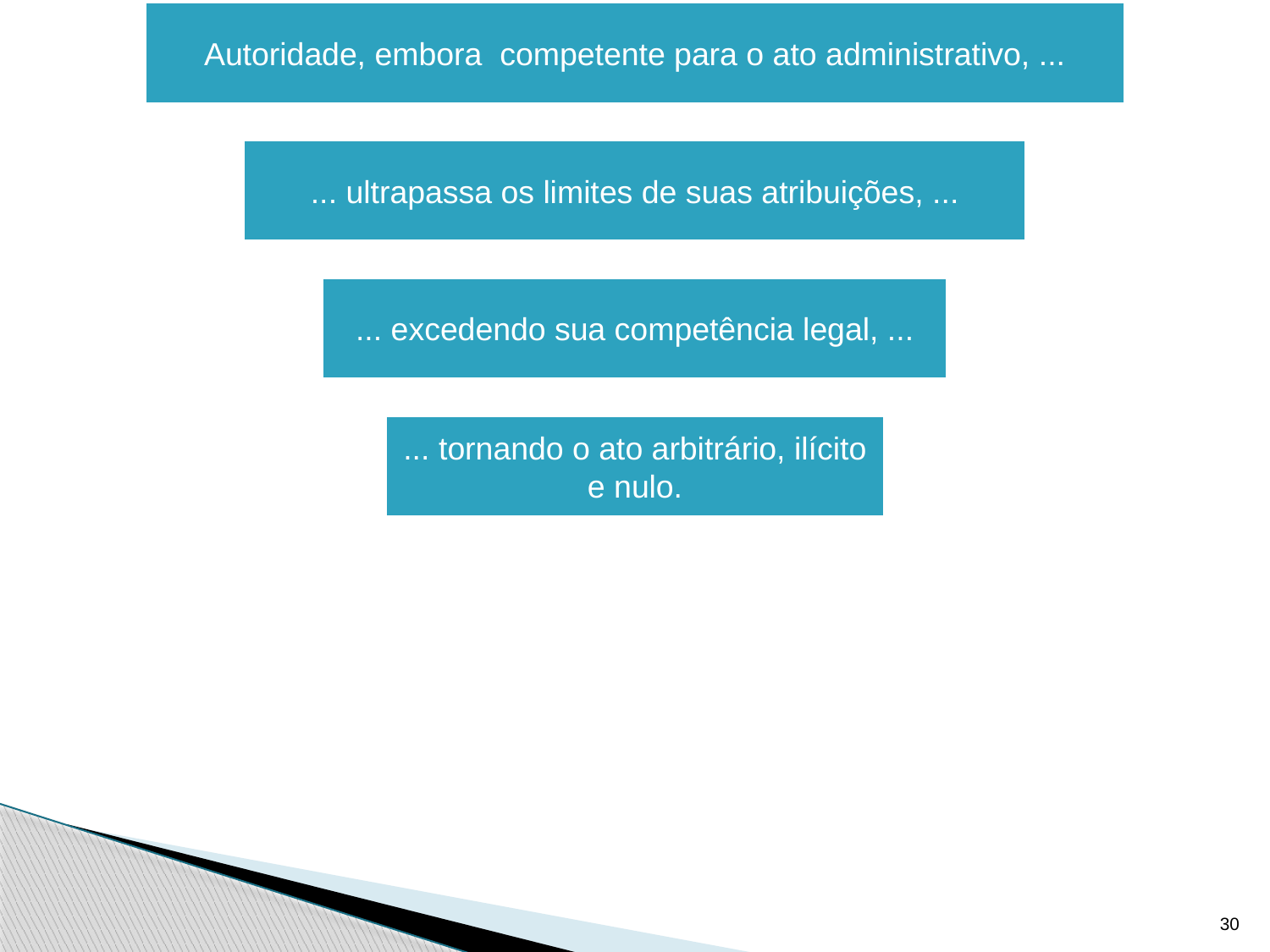

# 1- EXCESSO DE PODER
Autoridade, embora  competente para o ato administrativo, ...
... ultrapassa os limites de suas atribuições, ...
... excedendo sua competência legal, ...
... tornando o ato arbitrário, ilícito e nulo.
30